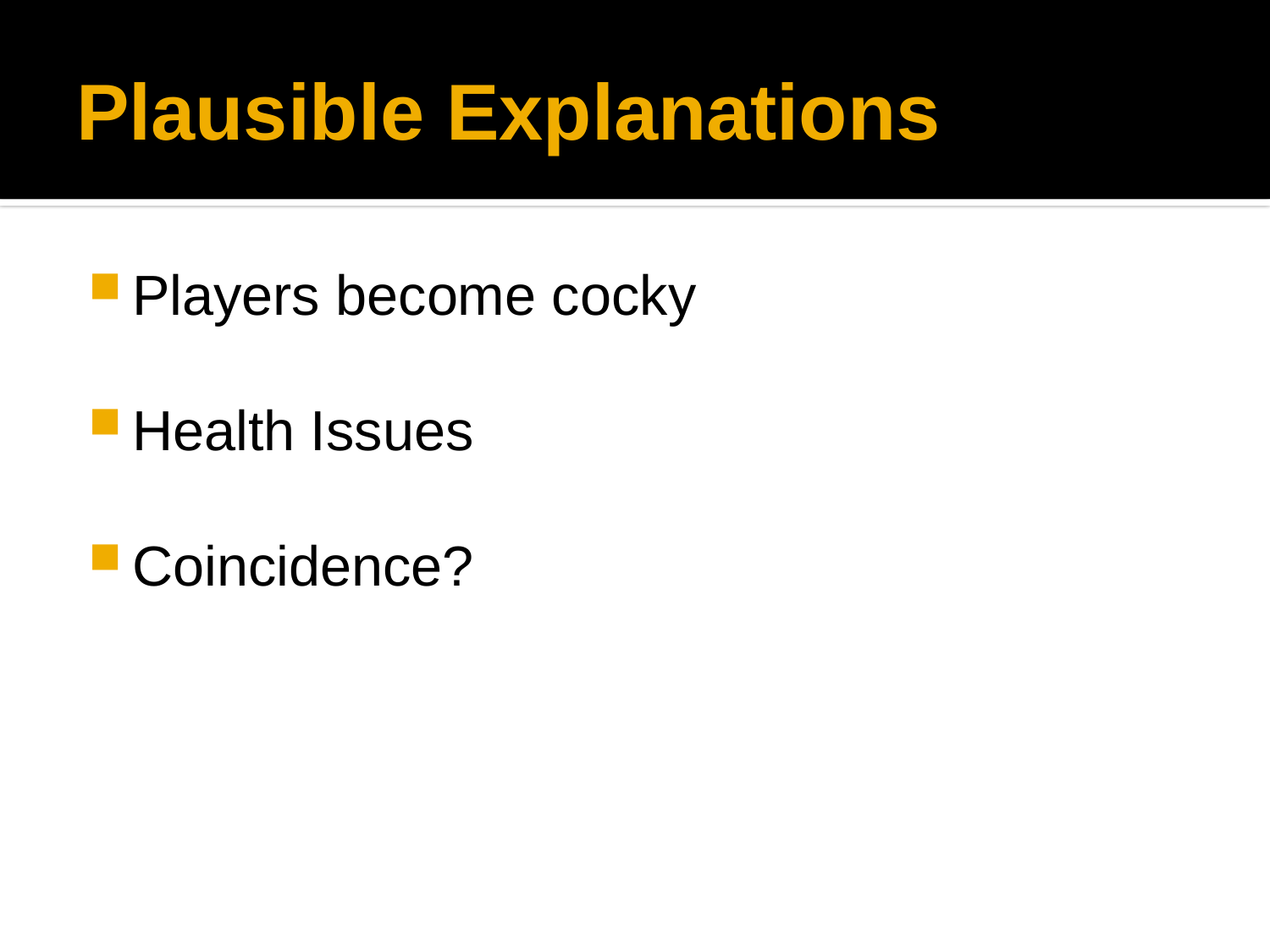

# Plausible Explanations
Players become cocky

Health Issues

Coincidence?